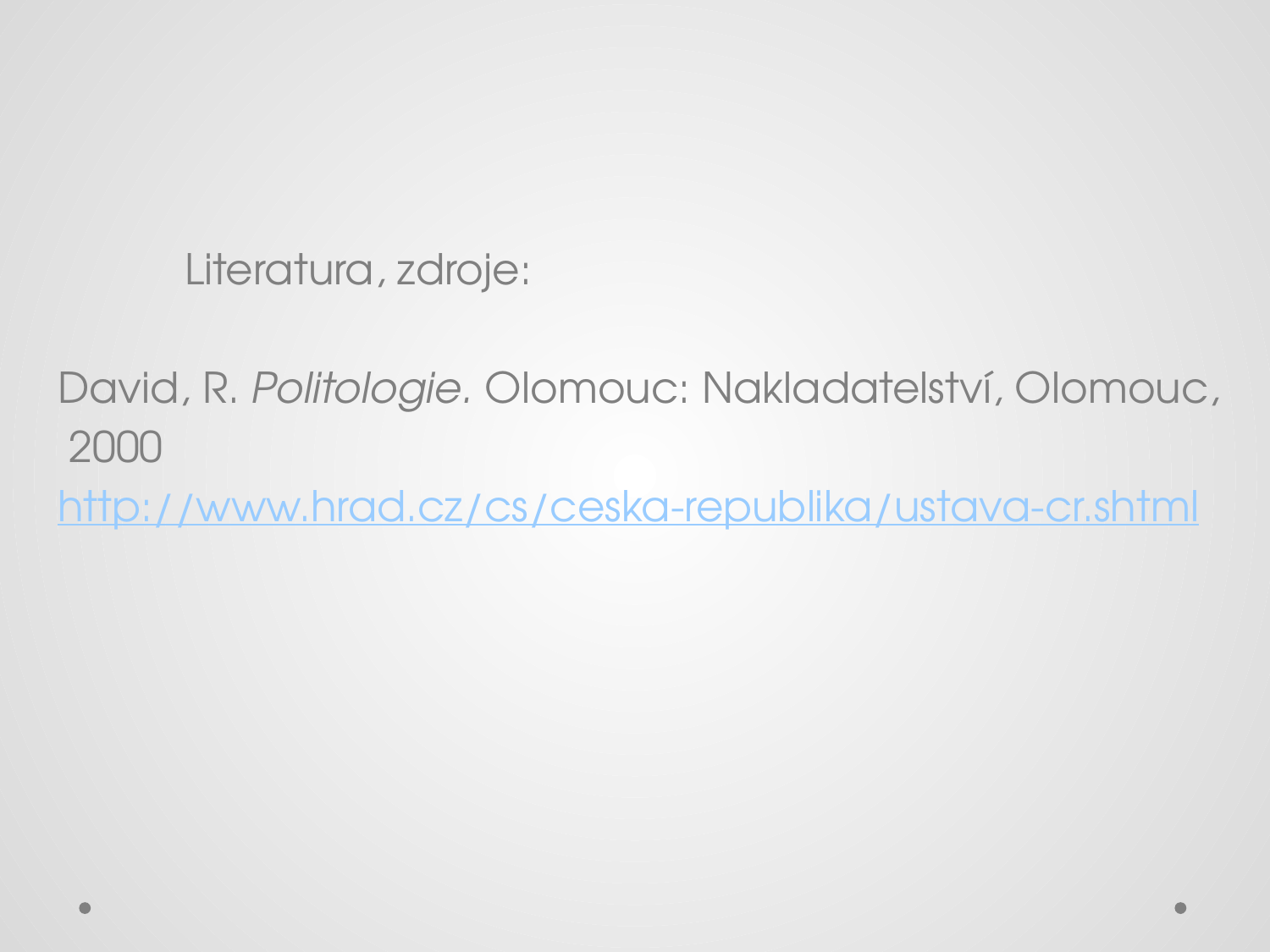

Literatura, zdroje:

David, R. Politologie. Olomouc: Nakladatelství, Olomouc,
 2000
http://www.hrad.cz/cs/ceska-republika/ustava-cr.shtml